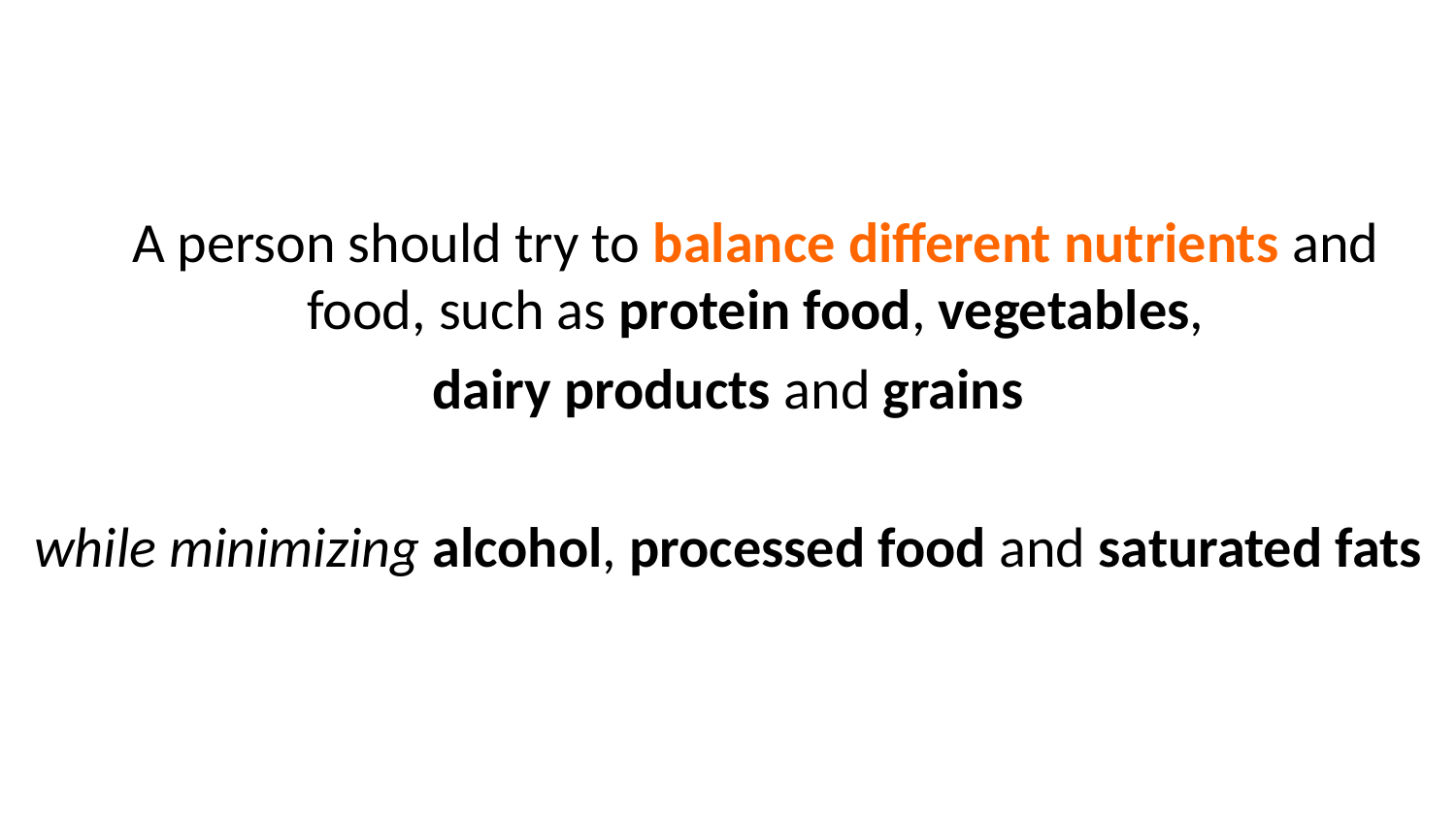

A person should try to balance different nutrients and food, such as protein food, vegetables,
 dairy products and grains

while minimizing alcohol, processed food and saturated fats